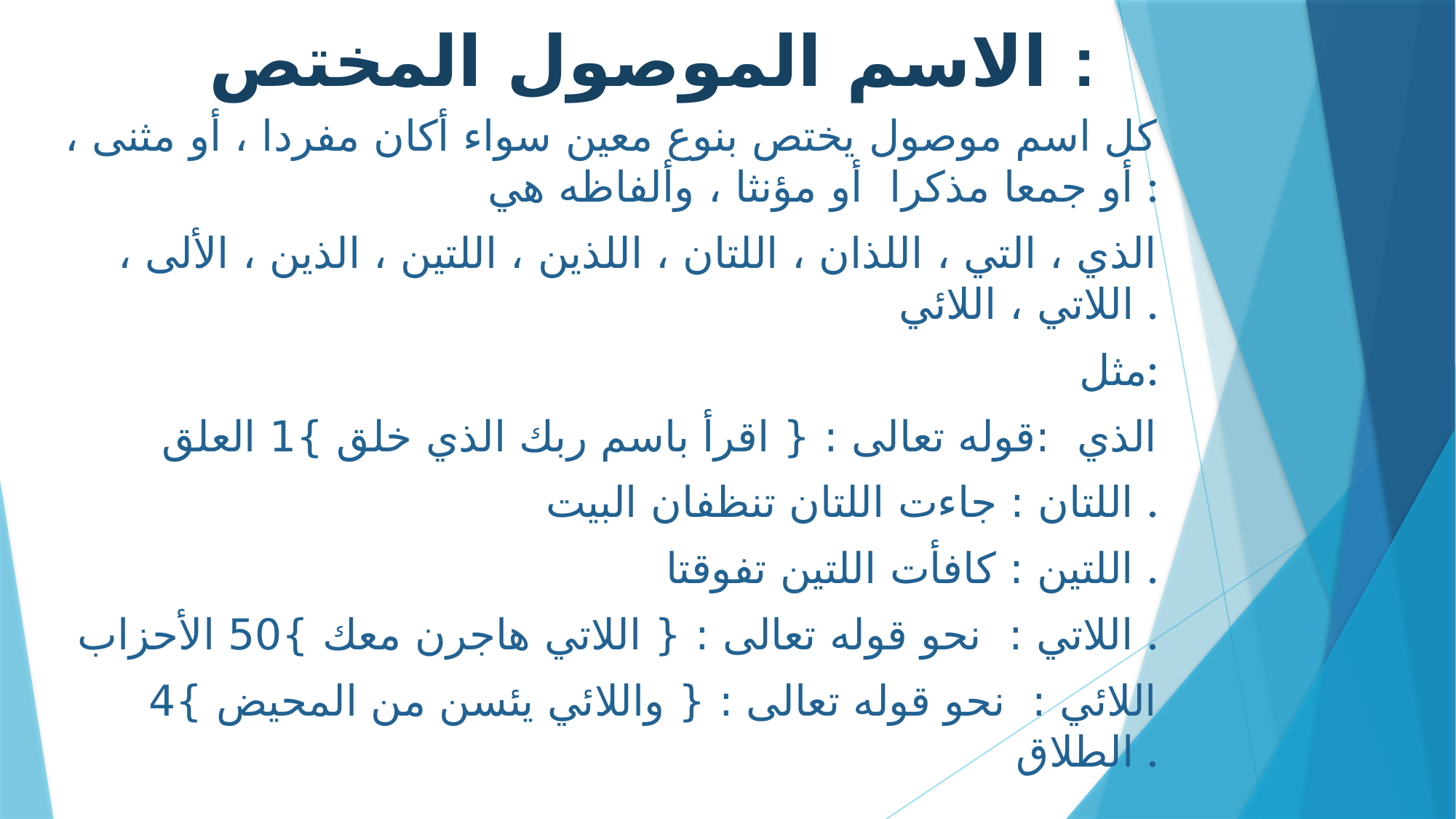

# الاسم الموصول المختص :
كل اسم موصول يختص بنوع معين سواء أكان مفردا ، أو مثنى ، أو جمعا مذكرا  أو مؤنثا ، وألفاظه هي :
الذي ، التي ، اللذان ، اللتان ، اللذين ، اللتين ، الذين ، الألى ، اللاتي ، اللائي .
مثل:
الذي  :قوله تعالى : { اقرأ باسم ربك الذي خلق }1 العلق
اللتان : جاءت اللتان تنظفان البيت .
اللتين : كافأت اللتين تفوقتا .
اللاتي :  نحو قوله تعالى : { اللاتي هاجرن معك }50 الأحزاب .
اللائي :  نحو قوله تعالى : { واللائي يئسن من المحيض }4 الطلاق .